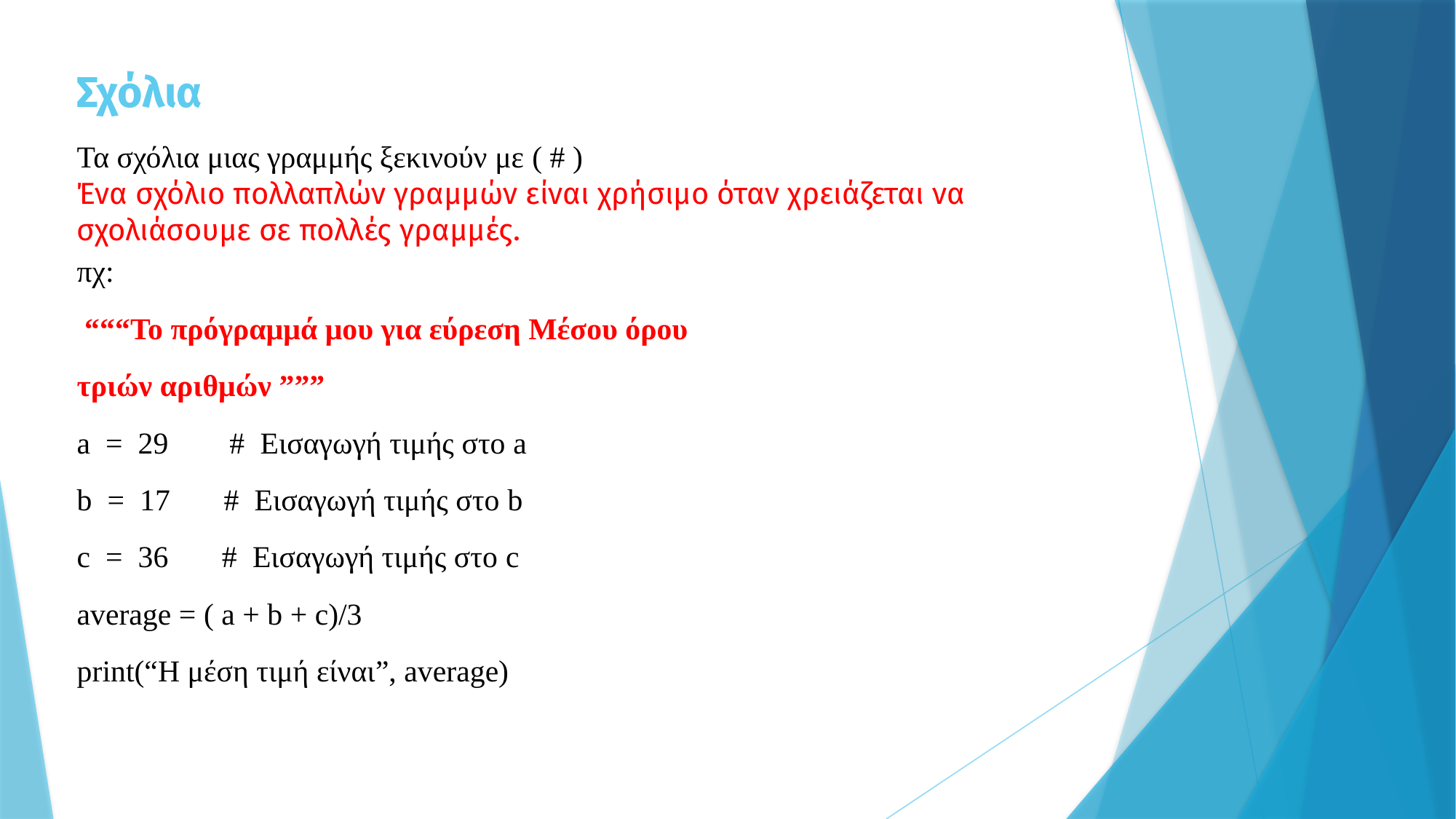

# Σχόλια
Τα σχόλια μιας γραμμής ξεκινούν με ( # )
Ένα σχόλιο πολλαπλών γραμμών είναι χρήσιμο όταν χρειάζεται να σχολιάσουμε σε πολλές γραμμές.
πχ:
 “““Το πρόγραμμά μου για εύρεση Μέσου όρου
τριών αριθμών ”””
a  =  29        #  Εισαγωγή τιμής στο a
b  =  17       #  Εισαγωγή τιμής στο b
c  =  36       #  Εισαγωγή τιμής στο c
average = ( a + b + c)/3
print(“Η μέση τιμή είναι”, average)